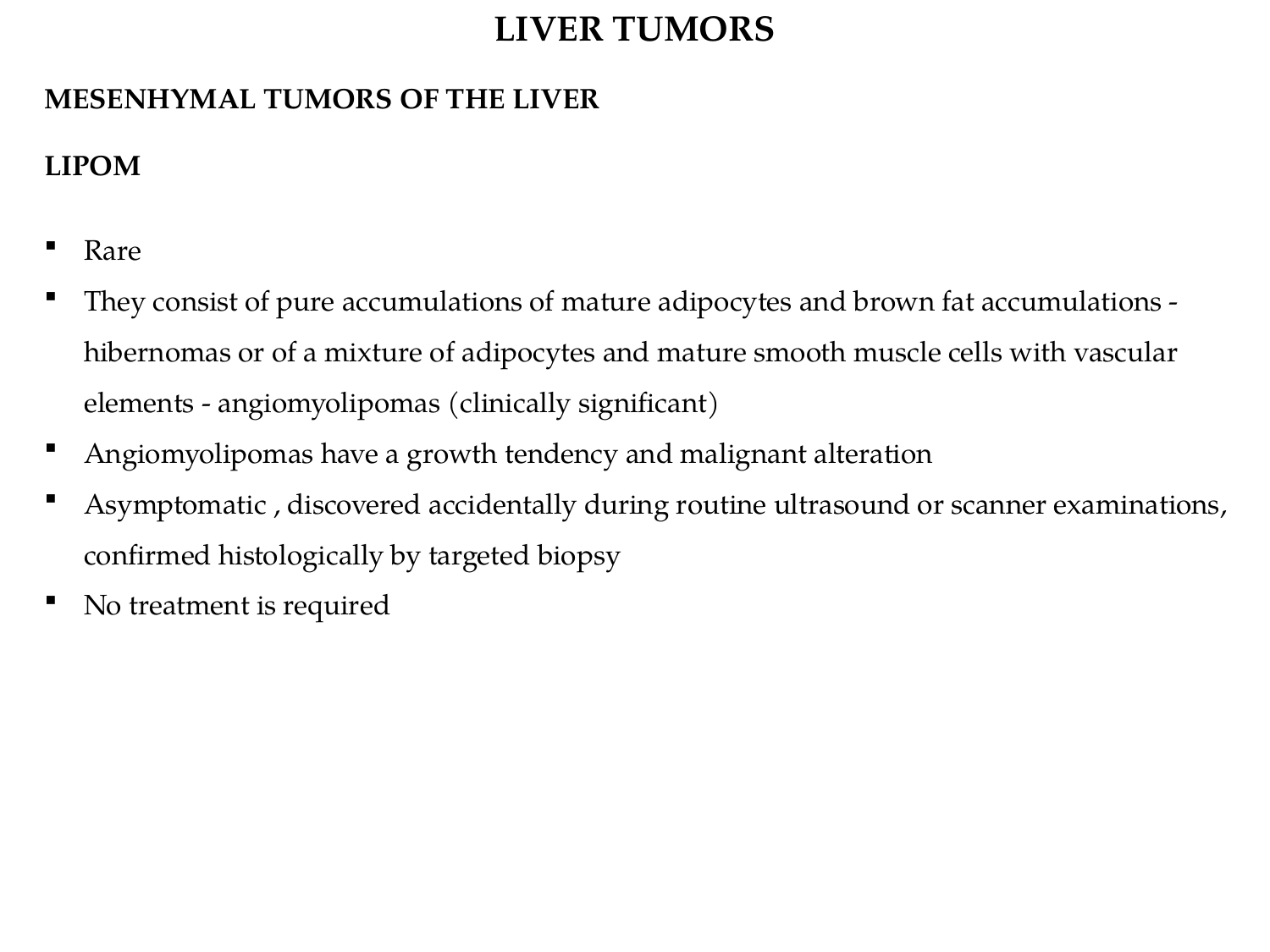

LIVER TUMORS
MESENHYMAL TUMORS OF THE LIVER

LIPOM

Rare
They consist of pure accumulations of mature adipocytes and brown fat accumulations - hibernomas or of a mixture of adipocytes and mature smooth muscle cells with vascular elements - angiomyolipomas (clinically significant)
Angiomyolipomas have a growth tendency and malignant alteration
Asymptomatic , discovered accidentally during routine ultrasound or scanner examinations, confirmed histologically by targeted biopsy
No treatment is required